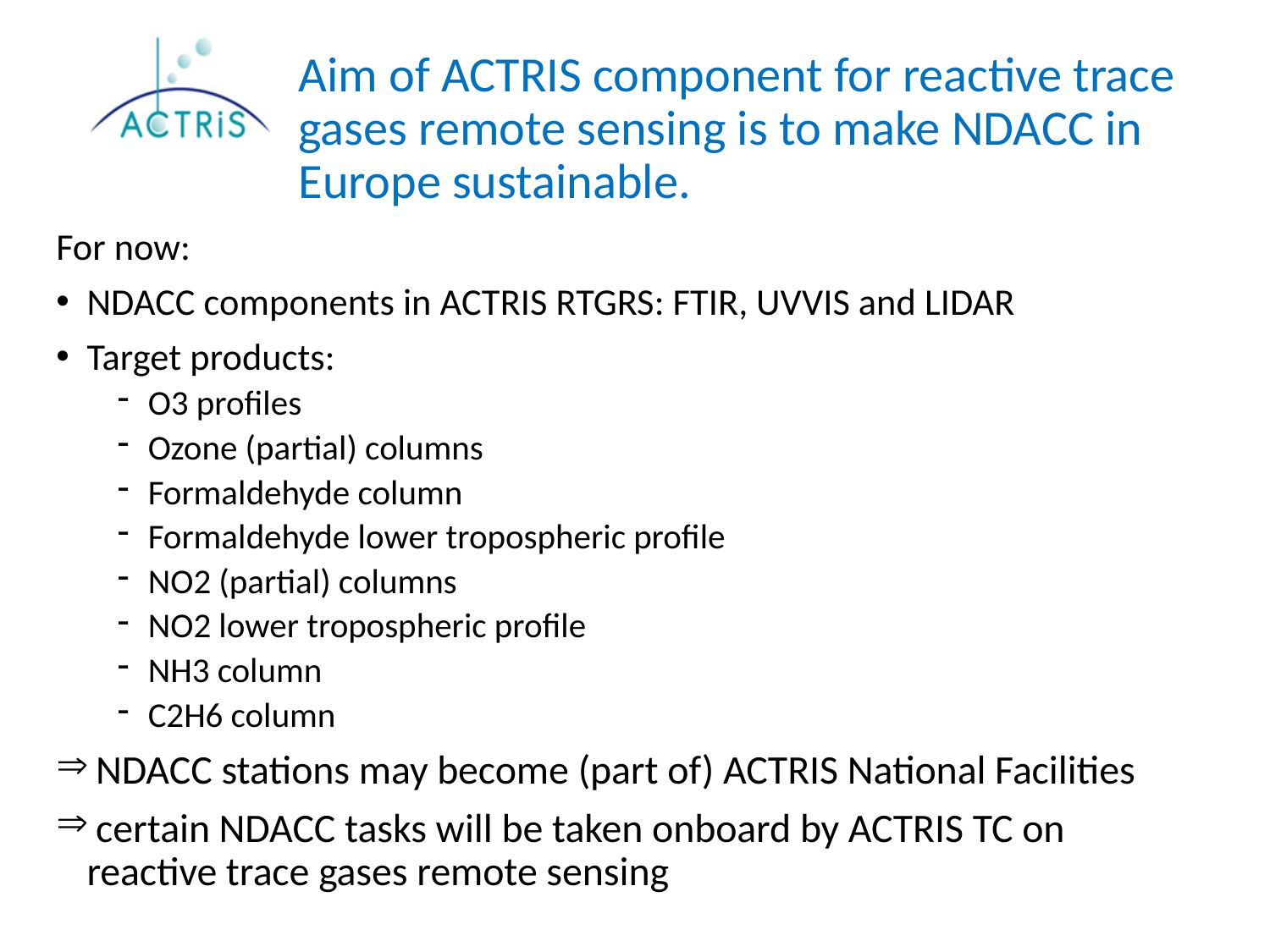

# Aim of ACTRIS component for reactive trace gases remote sensing is to make NDACC in Europe sustainable.
For now:
NDACC components in ACTRIS RTGRS: FTIR, UVVIS and LIDAR
Target products:
O3 profiles
Ozone (partial) columns
Formaldehyde column
Formaldehyde lower tropospheric profile
NO2 (partial) columns
NO2 lower tropospheric profile
NH3 column
C2H6 column
 NDACC stations may become (part of) ACTRIS National Facilities
 certain NDACC tasks will be taken onboard by ACTRIS TC on reactive trace gases remote sensing